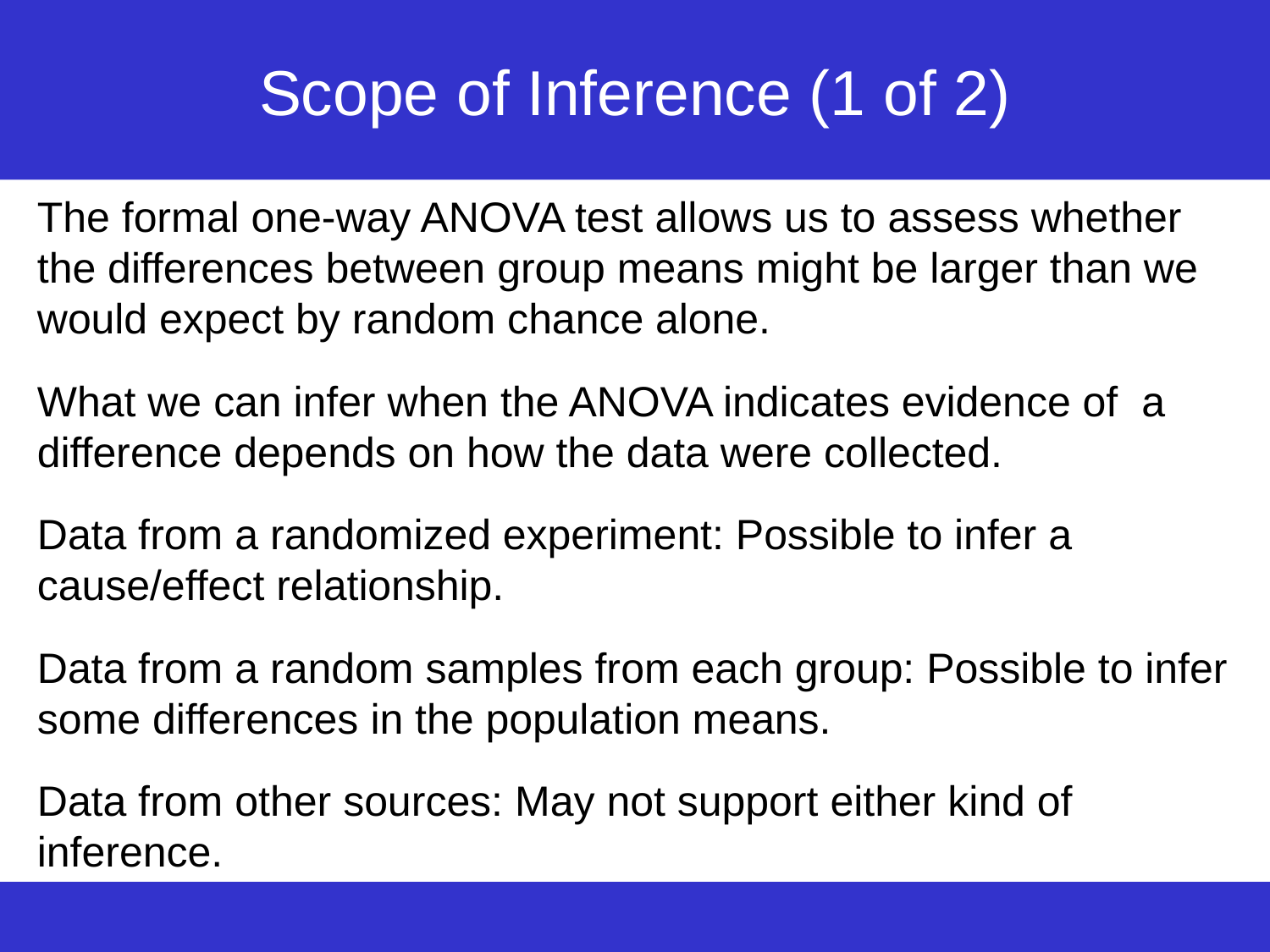

# Scope of Inference (1 of 2)
The formal one-way ANOVA test allows us to assess whether the differences between group means might be larger than we would expect by random chance alone.
What we can infer when the ANOVA indicates evidence of  a difference depends on how the data were collected.
Data from a randomized experiment: Possible to infer a cause/effect relationship.
Data from a random samples from each group: Possible to infer some differences in the population means.
Data from other sources: May not support either kind of inference.